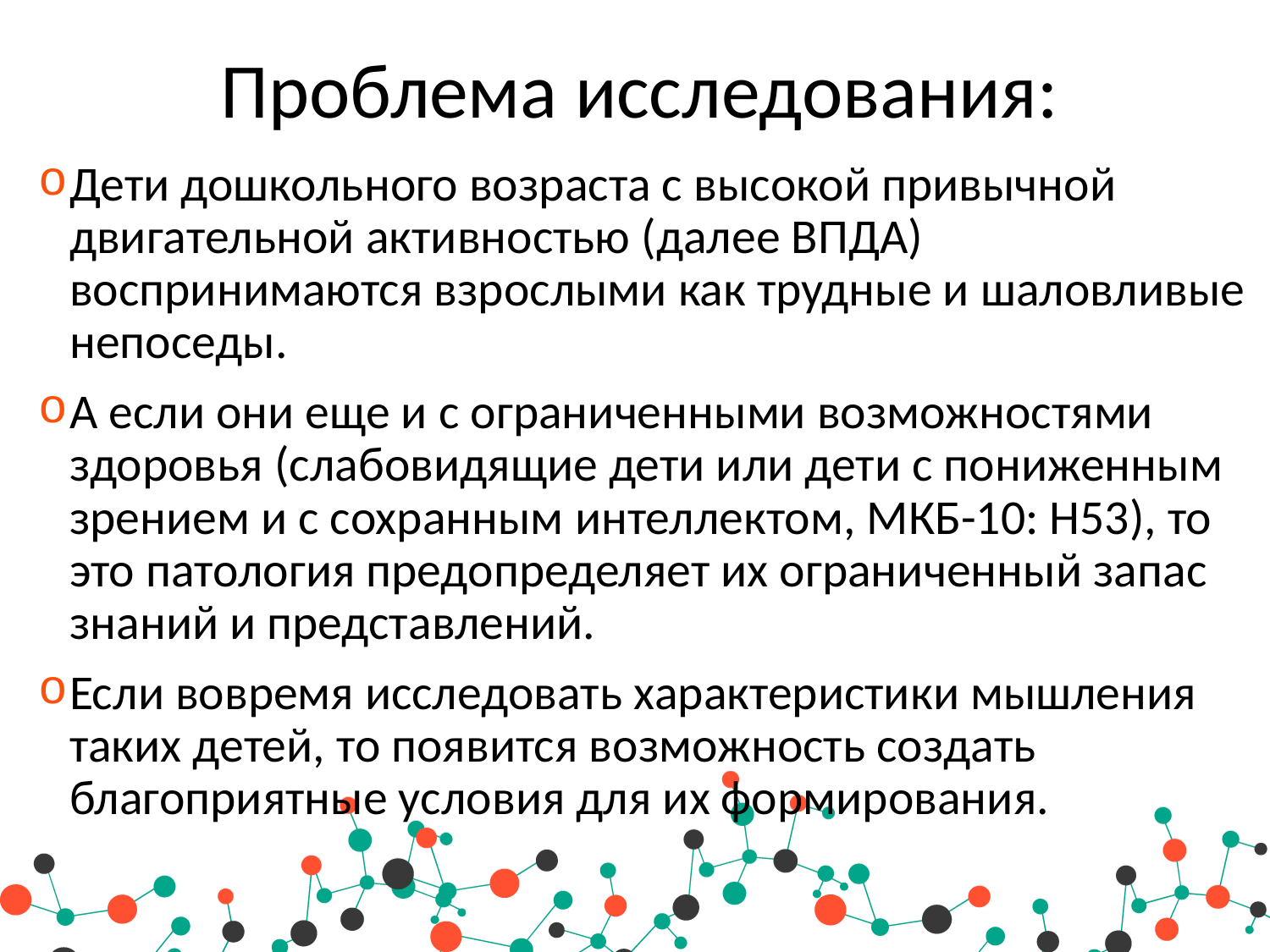

# Проблема исследования:
Дети дошкольного возраста с высокой привычной двигательной активностью (далее ВПДА) воспринимаются взрослыми как трудные и шаловливые непоседы.
А если они еще и с ограниченными возможностями здоровья (слабовидящие дети или дети с пониженным зрением и с сохранным интеллектом, МКБ-10: Н53), то это патология предопределяет их ограниченный запас знаний и представлений.
Если вовремя исследовать характеристики мышления таких детей, то появится возможность создать благоприятные условия для их формирования.